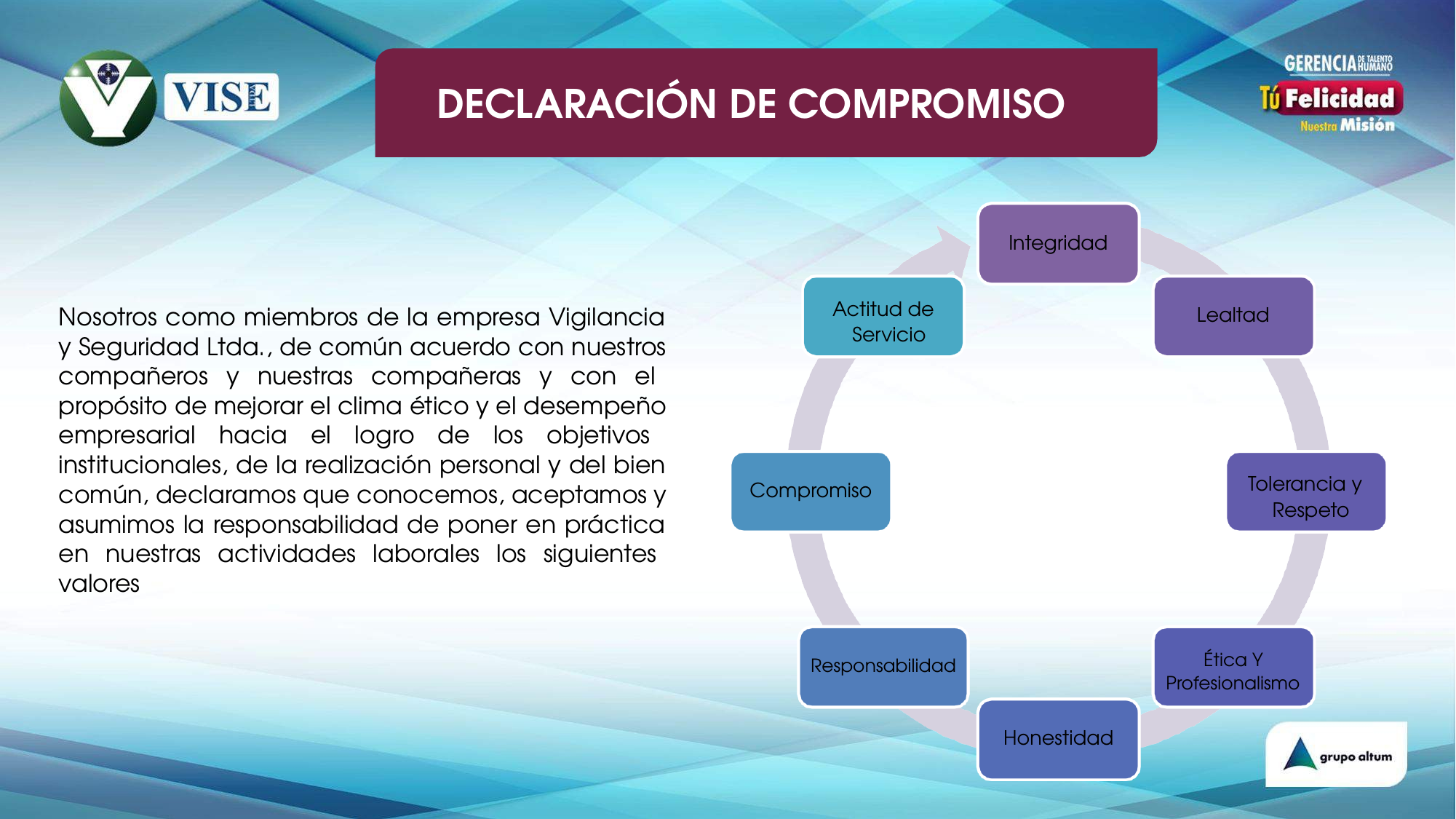

# DECLARACIÓN DE COMPROMISO
Integridad
Actitud de  Servicio
Nosotros como miembros de la empresa Vigilancia  y Seguridad Ltda., de común acuerdo con nuestros  compañeros y nuestras compañeras y con el  propósito de mejorar el clima ético y el desempeño  empresarial hacia el logro de los objetivos  institucionales, de la realización personal y del bien  común, declaramos que conocemos, aceptamos y  asumimos la responsabilidad de poner en práctica  en nuestras actividades laborales los siguientes  valores
Lealtad
Tolerancia y  Respeto
Compromiso
Ética Y  Profesionalismo
Responsabilidad
Honestidad